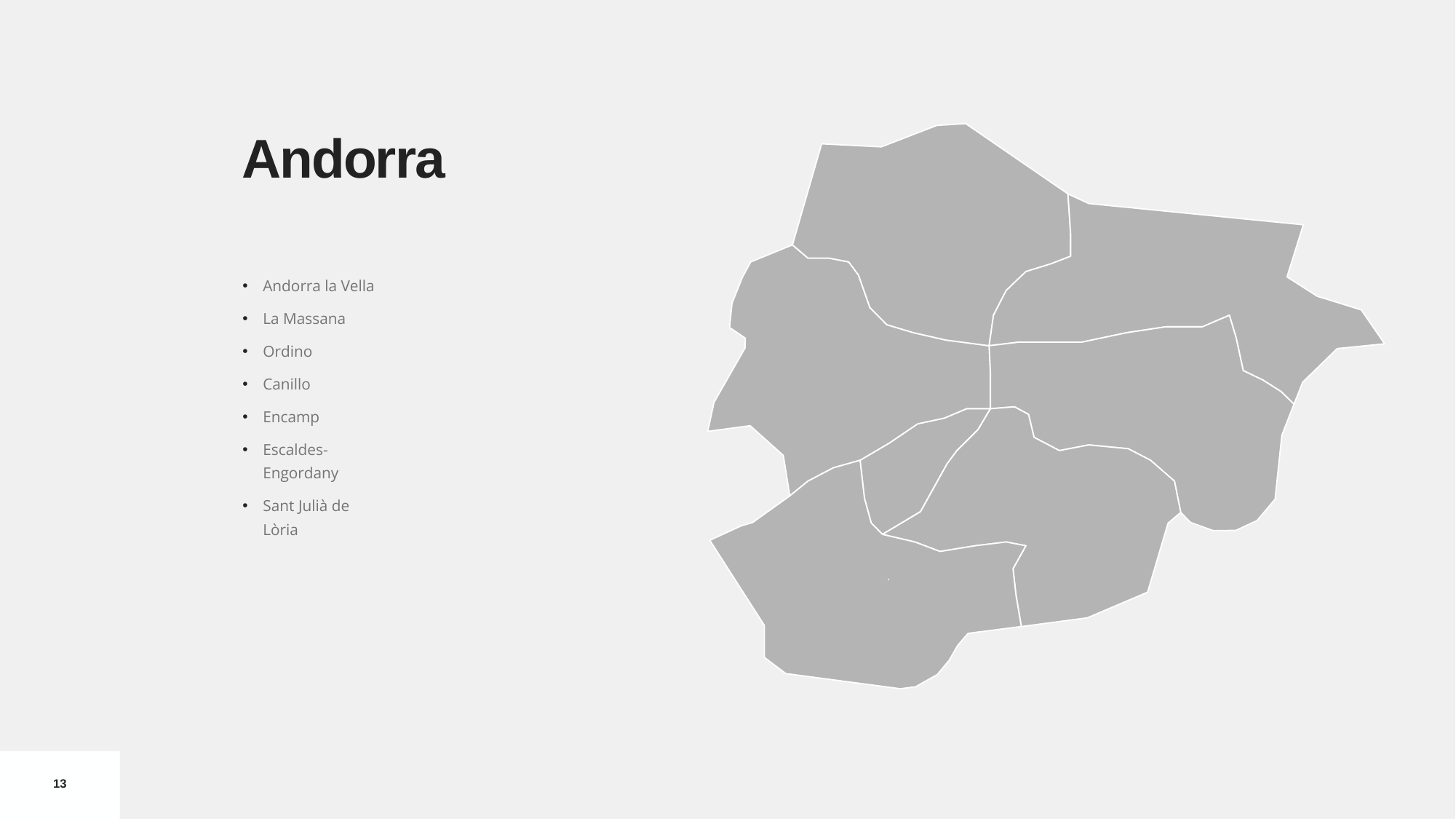

# Andorra

Andorra la Vella
La Massana
Ordino
Canillo
Encamp
Escaldes-Engordany
Sant Julià de Lòria